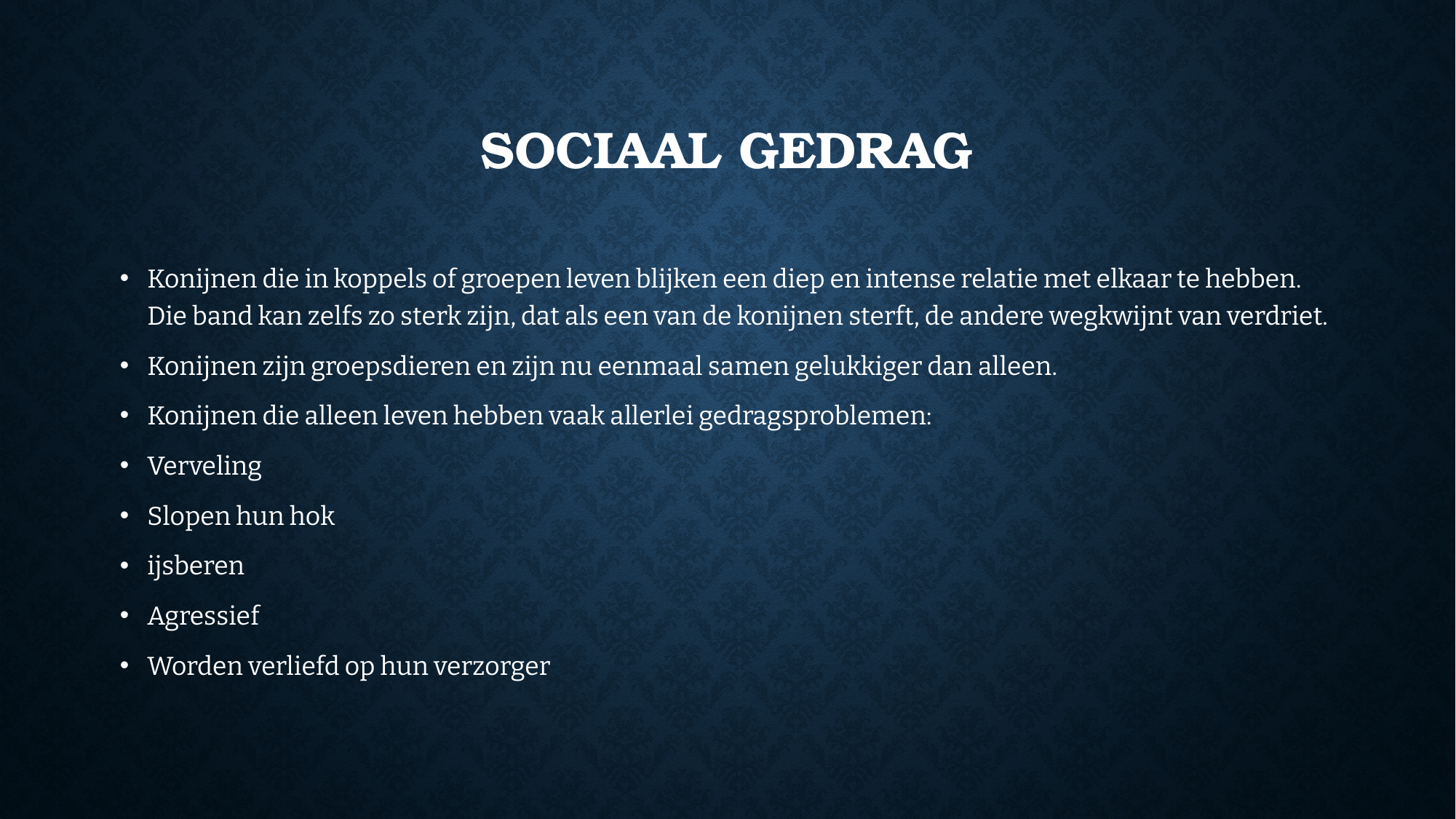

# Sociaal gedrag
Konijnen die in koppels of groepen leven blijken een diep en intense relatie met elkaar te hebben. Die band kan zelfs zo sterk zijn, dat als een van de konijnen sterft, de andere wegkwijnt van verdriet.
Konijnen zijn groepsdieren en zijn nu eenmaal samen gelukkiger dan alleen.
Konijnen die alleen leven hebben vaak allerlei gedragsproblemen:
Verveling
Slopen hun hok
ijsberen
Agressief
Worden verliefd op hun verzorger